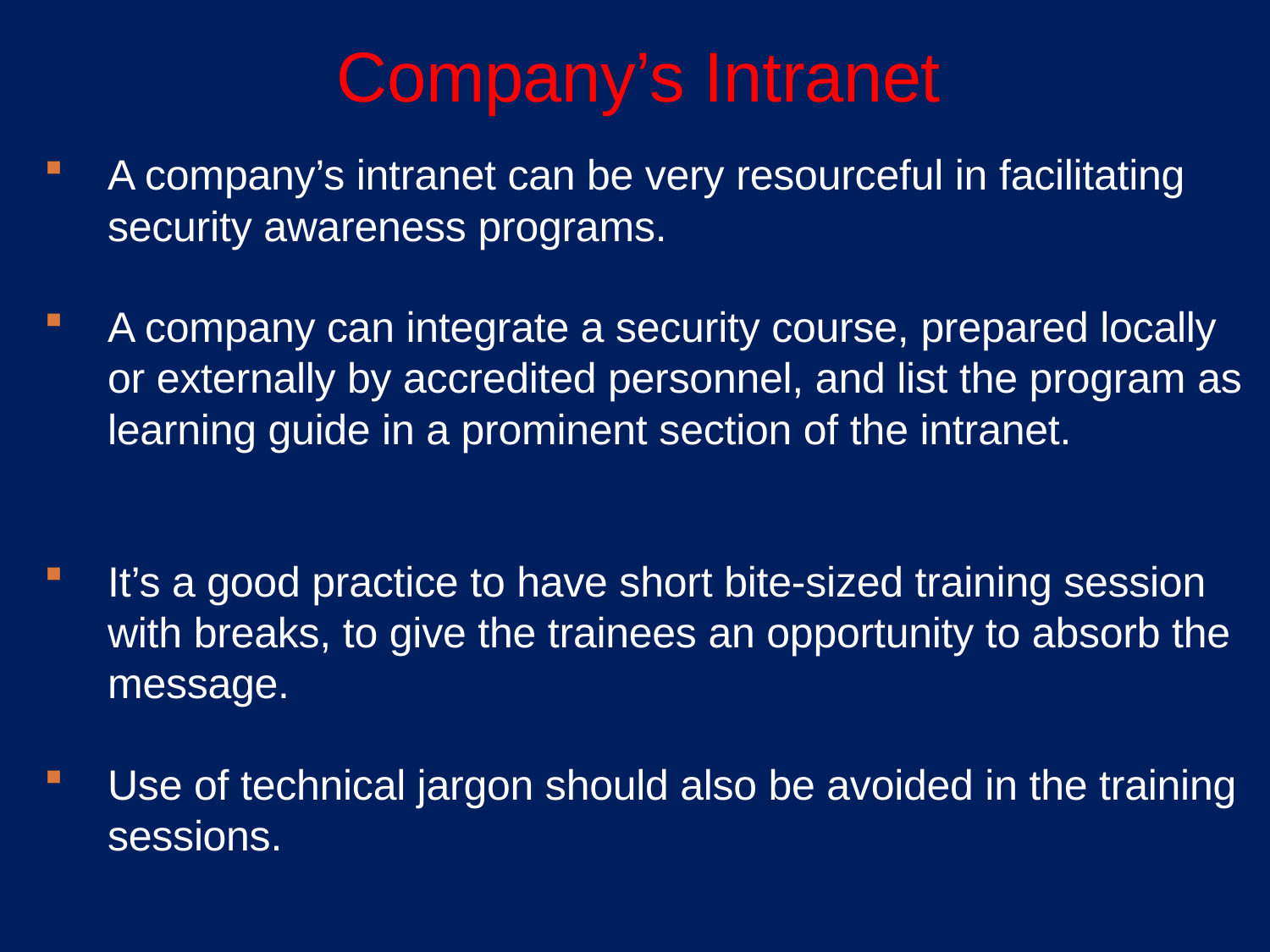

# Company’s Intranet
A company’s intranet can be very resourceful in facilitating security awareness programs.

A company can integrate a security course, prepared locally or externally by accredited personnel, and list the program as learning guide in a prominent section of the intranet.

It’s a good practice to have short bite-sized training session with breaks, to give the trainees an opportunity to absorb the message.

Use of technical jargon should also be avoided in the training sessions.